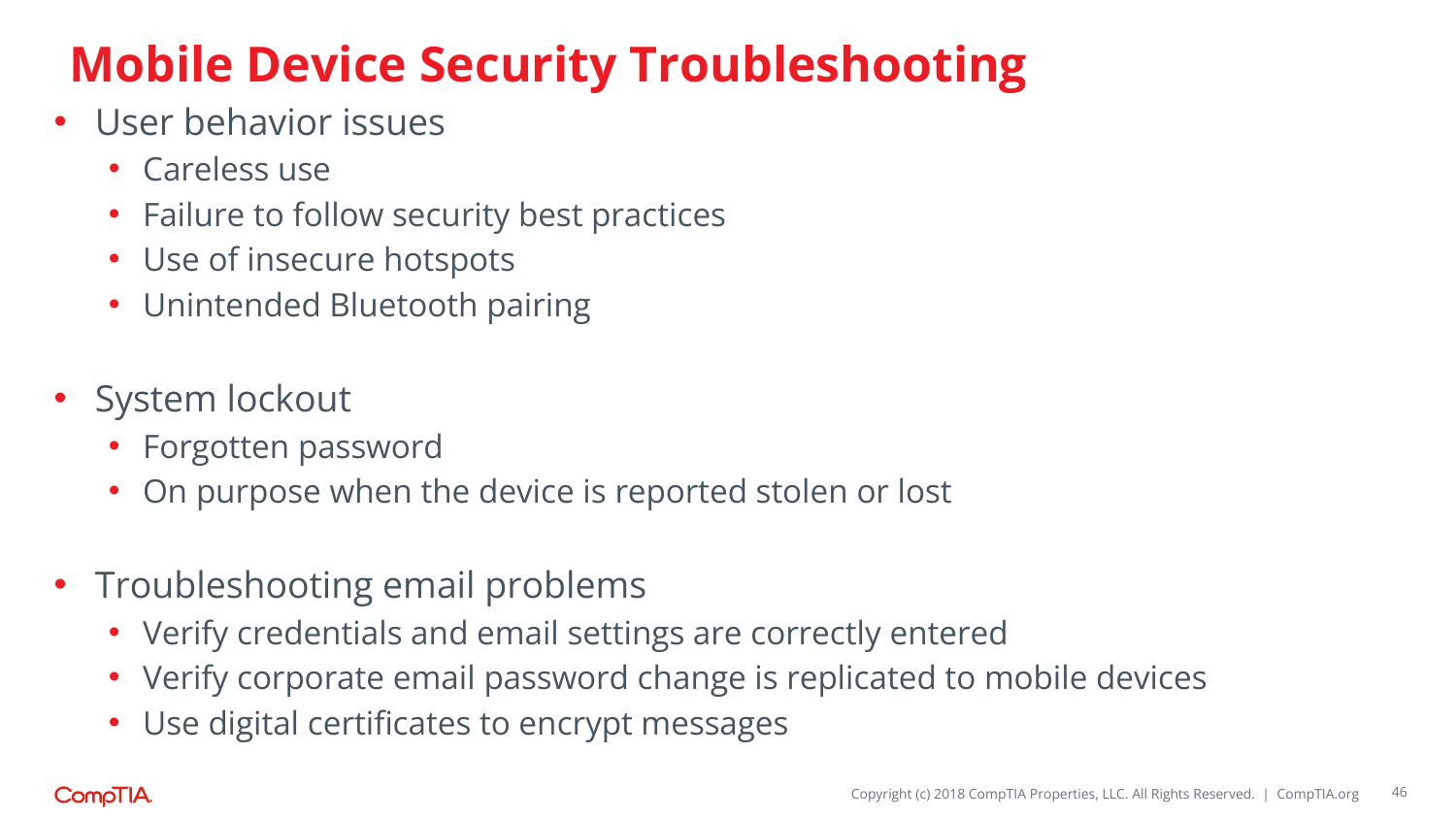

# Mobile Device Security Troubleshooting
User behavior issues
Careless use
Failure to follow security best practices
Use of insecure hotspots
Unintended Bluetooth pairing

System lockout
Forgotten password
On purpose when the device is reported stolen or lost

Troubleshooting email problems
Verify credentials and email settings are correctly entered
Verify corporate email password change is replicated to mobile devices
Use digital certificates to encrypt messages
46